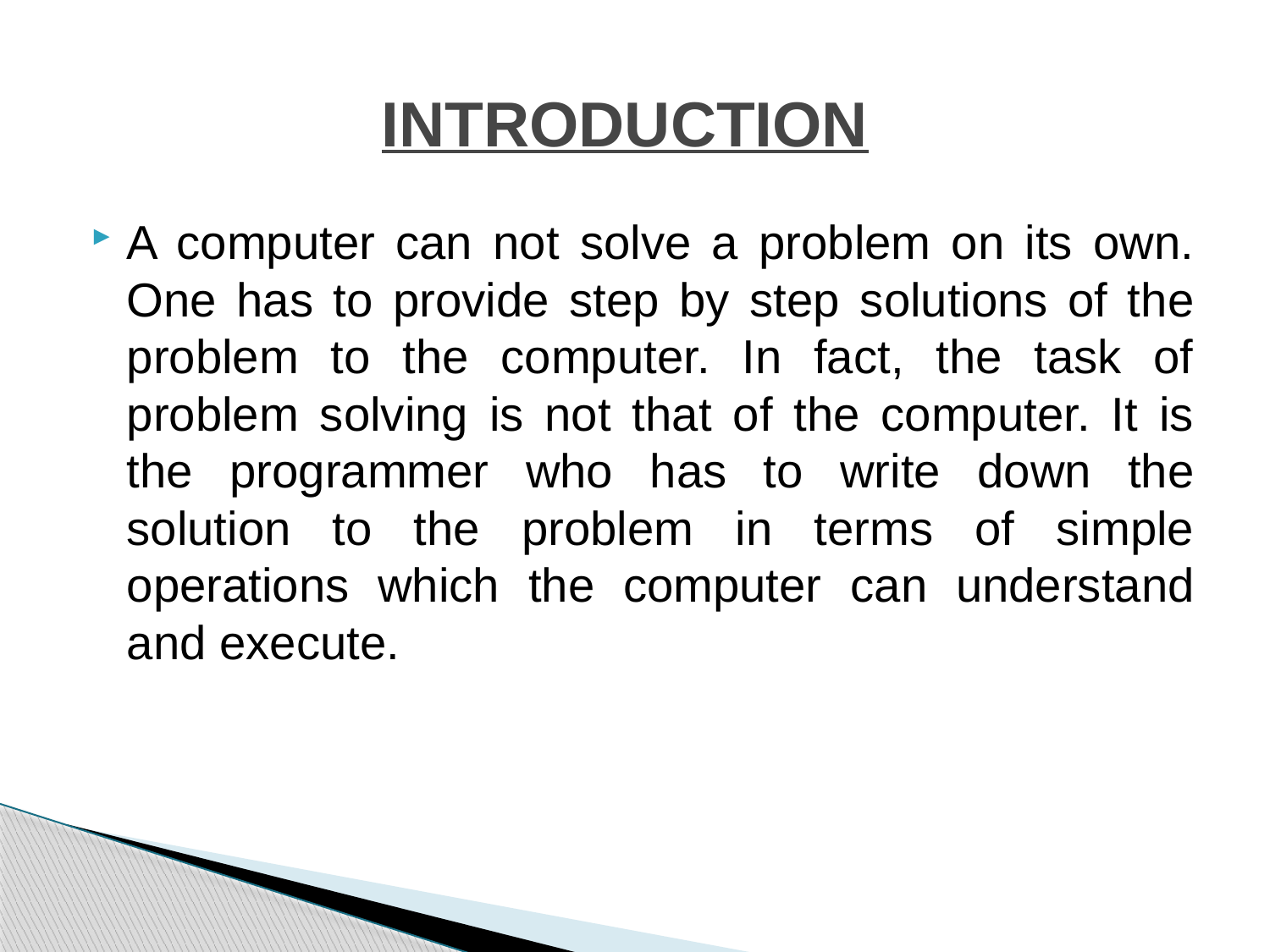

# INTRODUCTION
A computer can not solve a problem on its own. One has to provide step by step solutions of the problem to the computer. In fact, the task of problem solving is not that of the computer. It is the programmer who has to write down the solution to the problem in terms of simple operations which the computer can understand and execute.